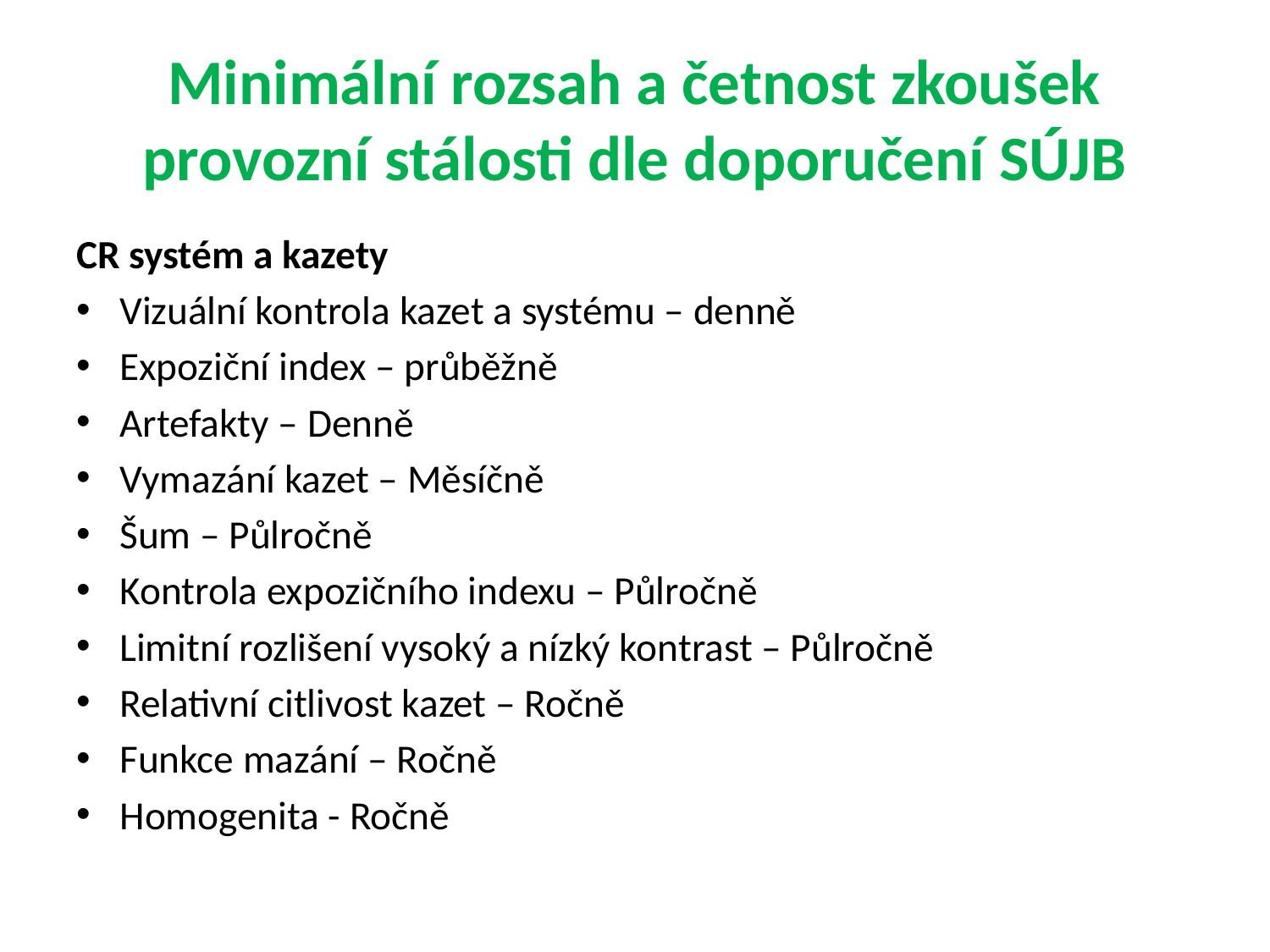

# Minimální rozsah a četnost zkoušek provozní stálosti dle doporučení SÚJB
CR systém a kazety
Vizuální kontrola kazet a systému – denně
Expoziční index – průběžně
Artefakty – Denně
Vymazání kazet – Měsíčně
Šum – Půlročně
Kontrola expozičního indexu – Půlročně
Limitní rozlišení vysoký a nízký kontrast – Půlročně
Relativní citlivost kazet – Ročně
Funkce mazání – Ročně
Homogenita - Ročně